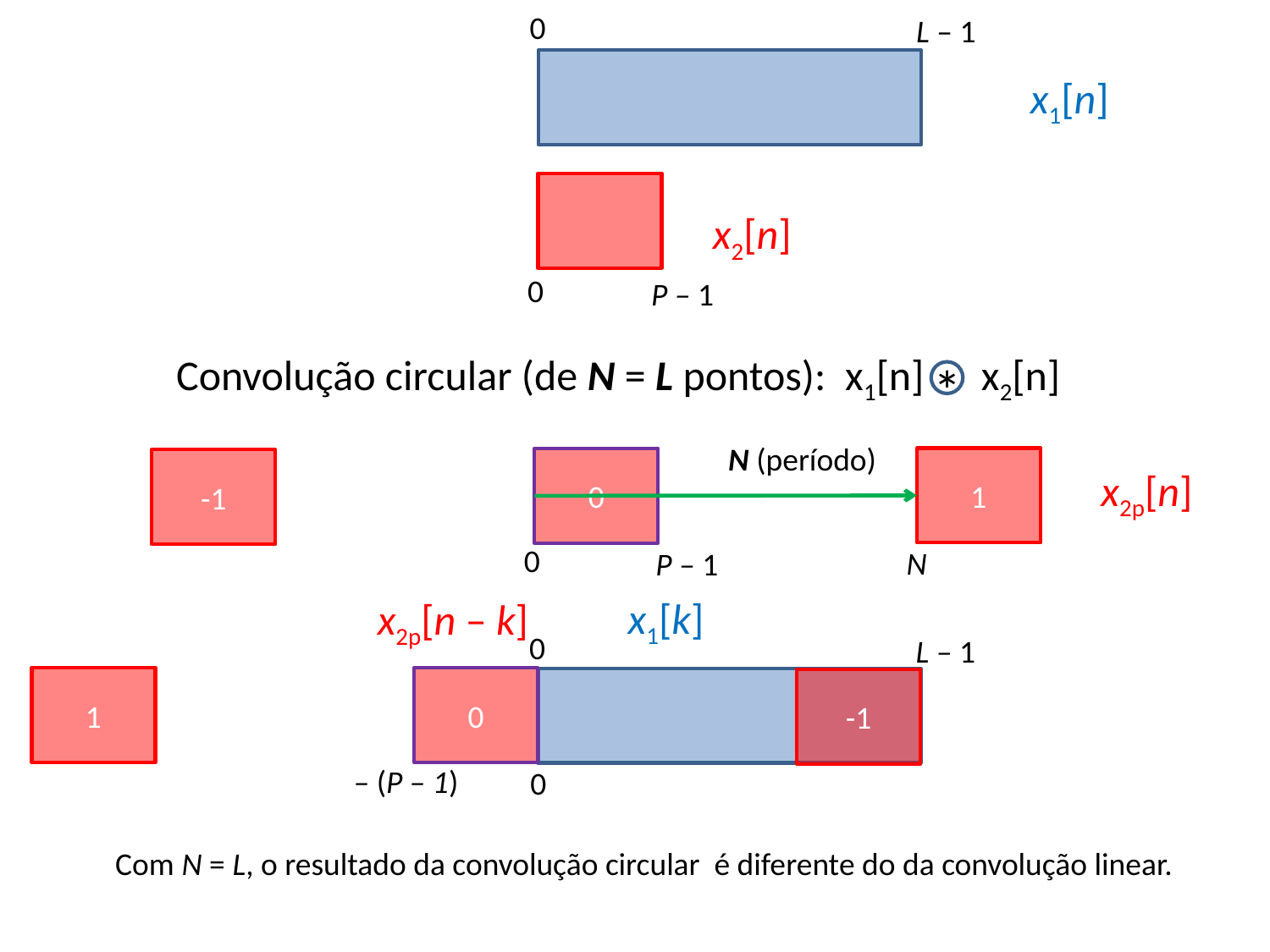

0
L – 1

x1[n]

x2[n]
0
P – 1
Convolução circular (de N = L pontos):  x1[n]      x2[n]
*

N (período)
1
0
-1
0
P – 1
x2p[n]
N
x1[k]
x2p[n – k]
0
L – 1
1
0
-1
– (P – 1)
0

Com N = L, o resultado da convolução circular  é diferente do da convolução linear.